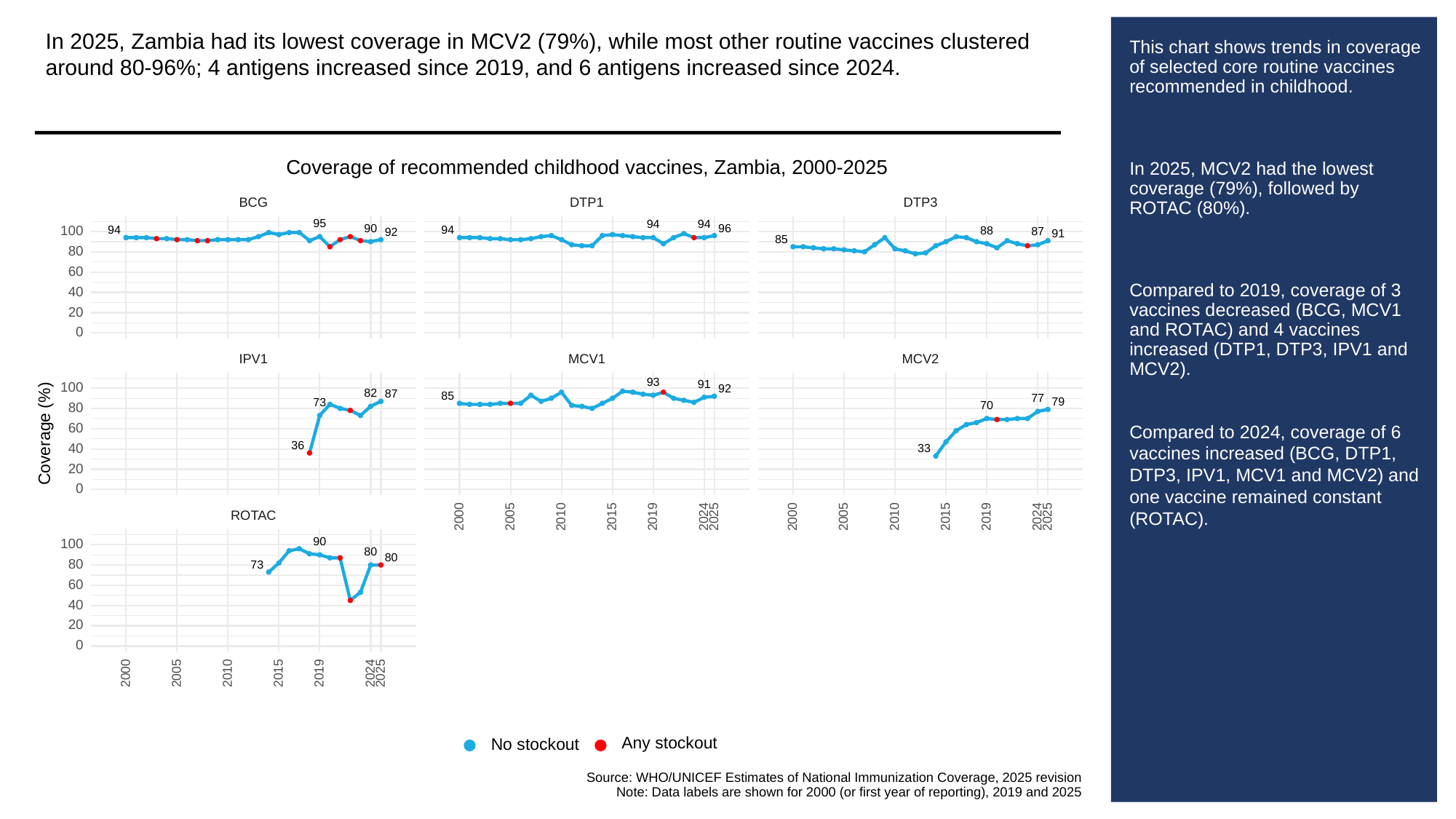

In 2025, Zambia had its lowest coverage in MCV2 (79%), while most other routine vaccines clustered around 80-96%; 4 antigens increased since 2019, and 6 antigens increased since 2024.
# This chart shows trends in coverage of selected core routine vaccines recommended in childhood.

In 2025, MCV2 had the lowest coverage (79%), followed by ROTAC (80%).

Compared to 2019, coverage of 3 vaccines decreased (BCG, MCV1 and ROTAC) and 4 vaccines increased (DTP1, DTP3, IPV1 and MCV2).

Compared to 2024, coverage of 6 vaccines increased (BCG, DTP1, DTP3, IPV1, MCV1 and MCV2) and one vaccine remained constant (ROTAC).

Coverage of recommended childhood vaccines, Zambia, 2000-2025
BCG
DTP3
DTP1

95
94
94

96
90
100
94
94
88
87
92
91

85

80

60

40

20

0

MCV1
MCV2
IPV1

93
91
100
92

82

87

85

77

79
73

70

80

60
Coverage (%)

36
40
33

20

0

ROTAC
2000
2005
2010
2015
2019
2024
2025
2000
2005
2010
2015
2019
2024
2025

90
100

80

80

80

73

60

40

20

0

2000
2005
2010
2015
2019
2024
2025
Any stockout
No stockout

Source: WHO/UNICEF Estimates of National Immunization Coverage, 2025 revision
Note: Data labels are shown for 2000 (or first year of reporting), 2019 and 2025